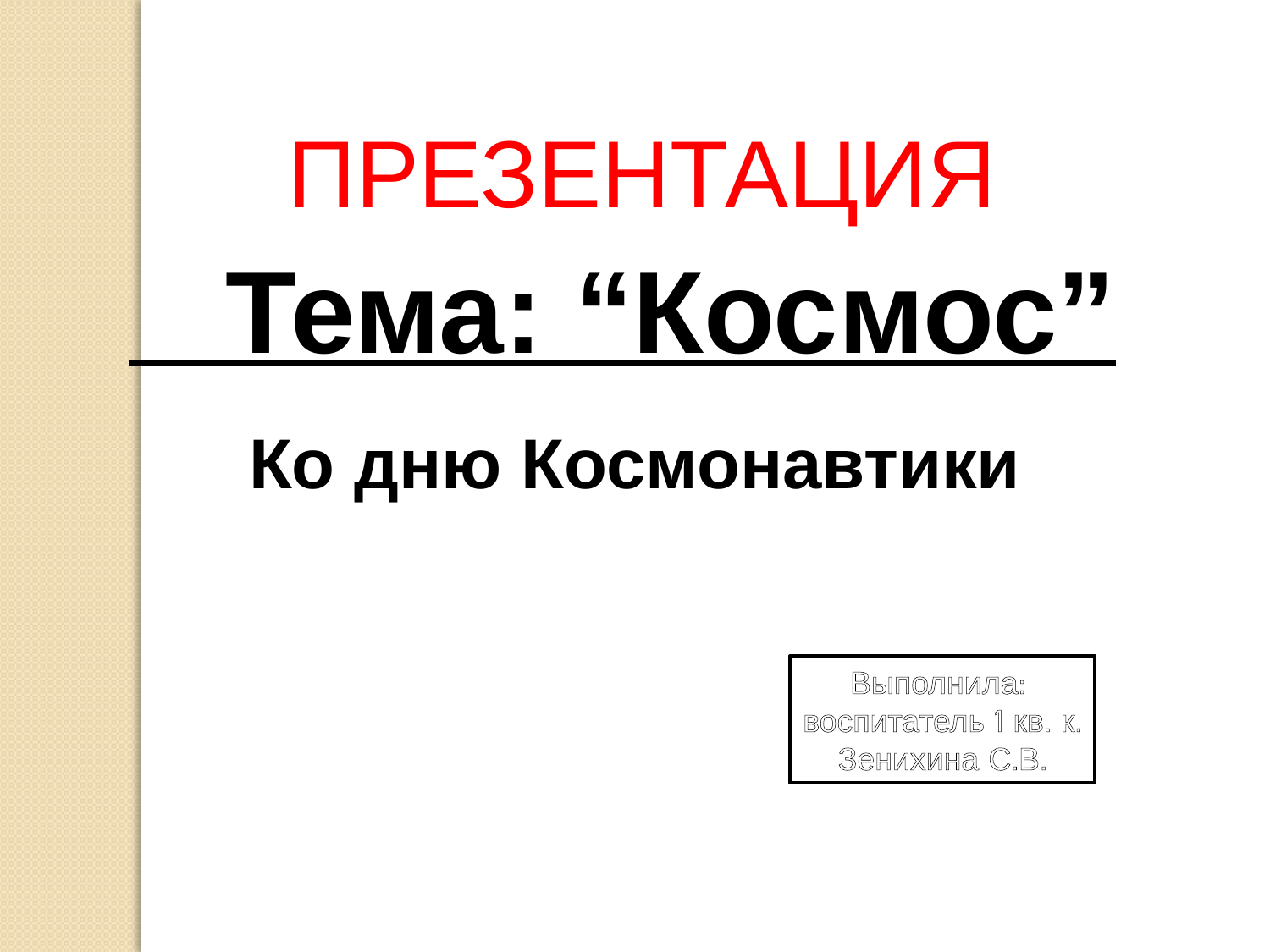

ПРЕЗЕНТАЦИЯ
   Тема: “Космос”
Ко дню Космонавтики
Выполнила:
воспитатель 1 кв. к.
Зенихина С.В.